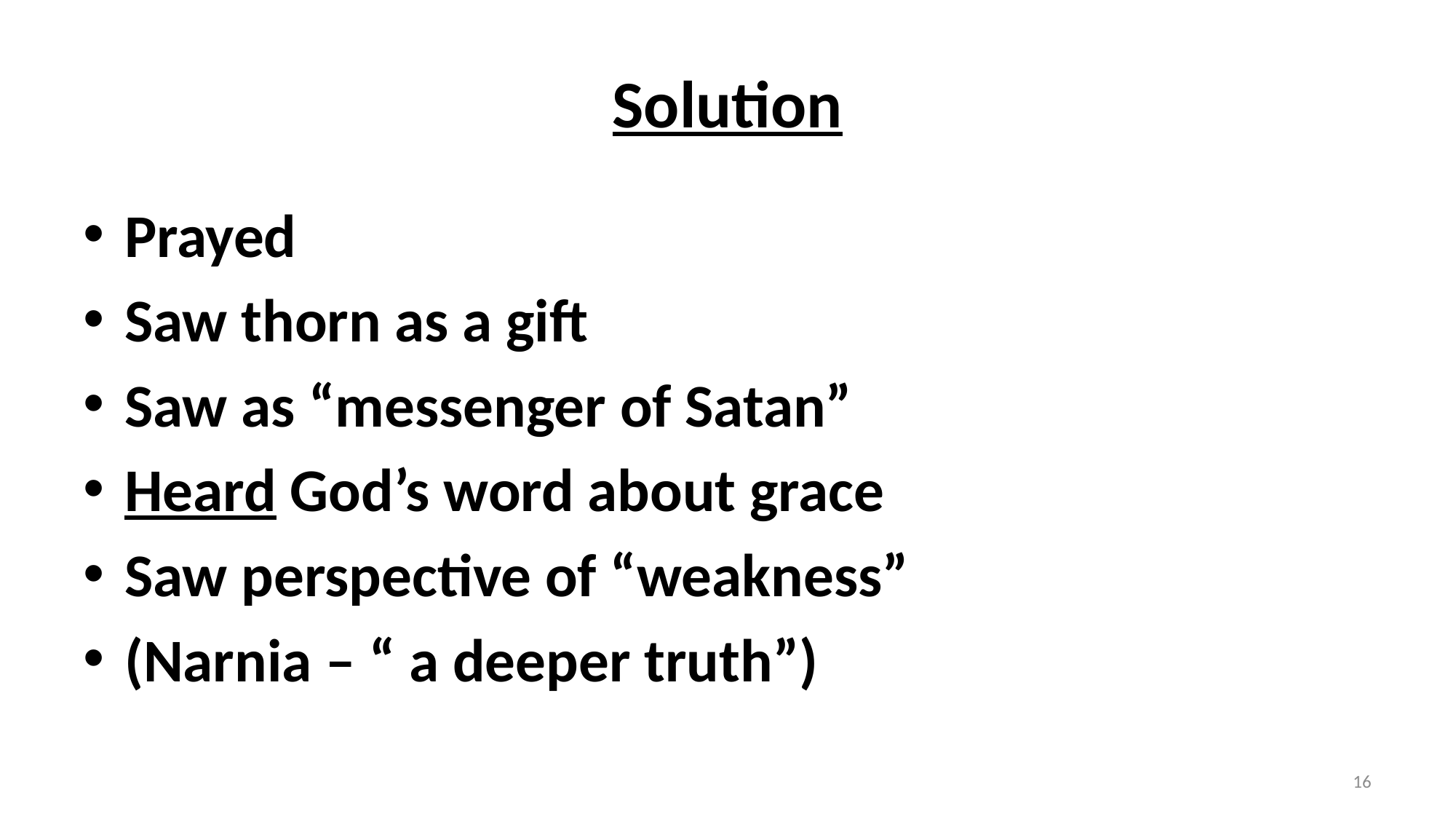

# Solution
Prayed
Saw thorn as a gift
Saw as “messenger of Satan”
Heard God’s word about grace
Saw perspective of “weakness”
(Narnia – “ a deeper truth”)
16